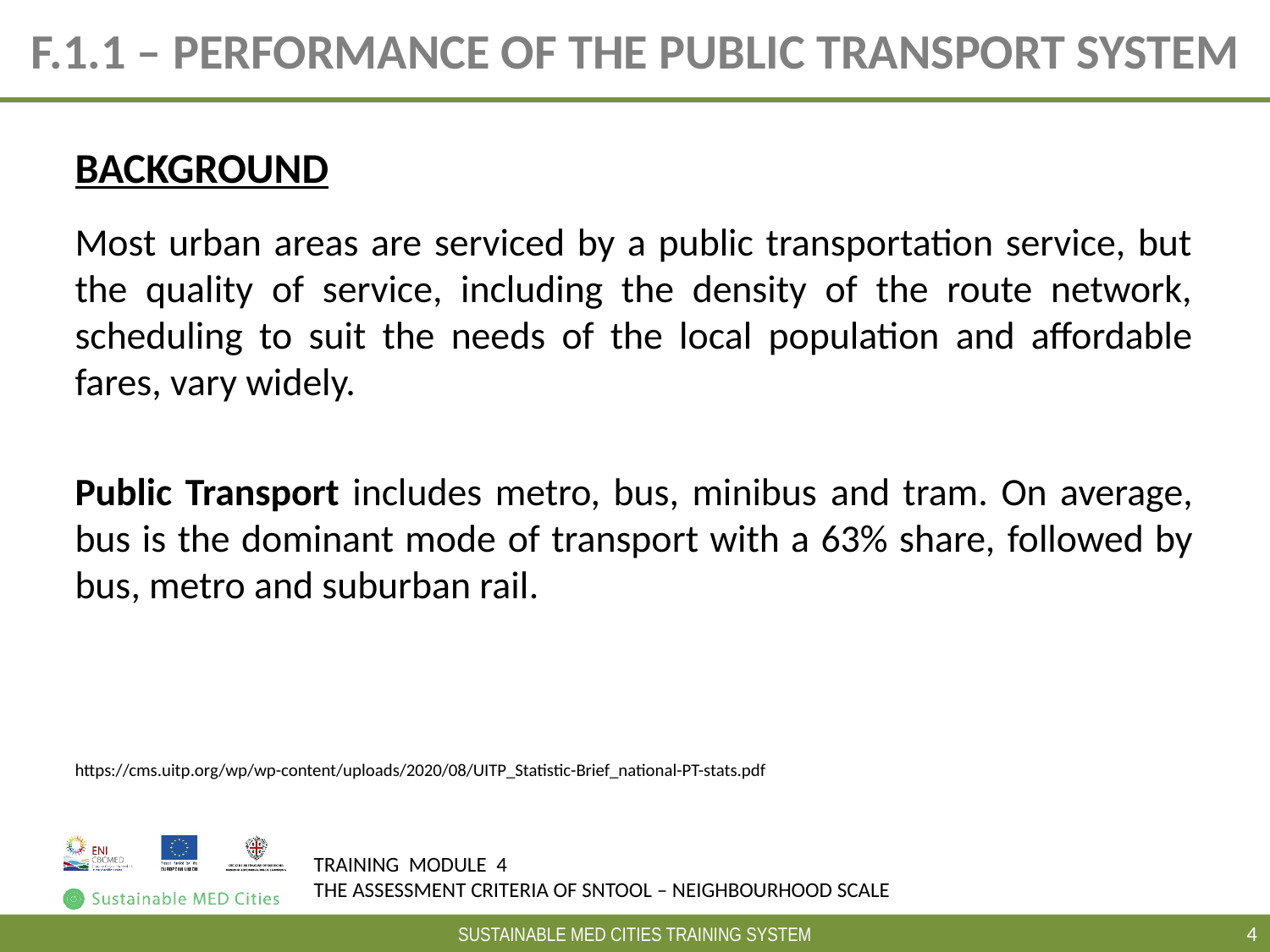

# F.1.1 – PERFORMANCE OF THE PUBLIC TRANSPORT SYSTEM
BACKGROUND

Most urban areas are serviced by a public transportation service, but the quality of service, including the density of the route network, scheduling to suit the needs of the local population and affordable fares, vary widely.

Public Transport includes metro, bus, minibus and tram. On average, bus is the dominant mode of transport with a 63% share, followed by bus, metro and suburban rail.

https://cms.uitp.org/wp/wp-content/uploads/2020/08/UITP_Statistic-Brief_national-PT-stats.pdf
4